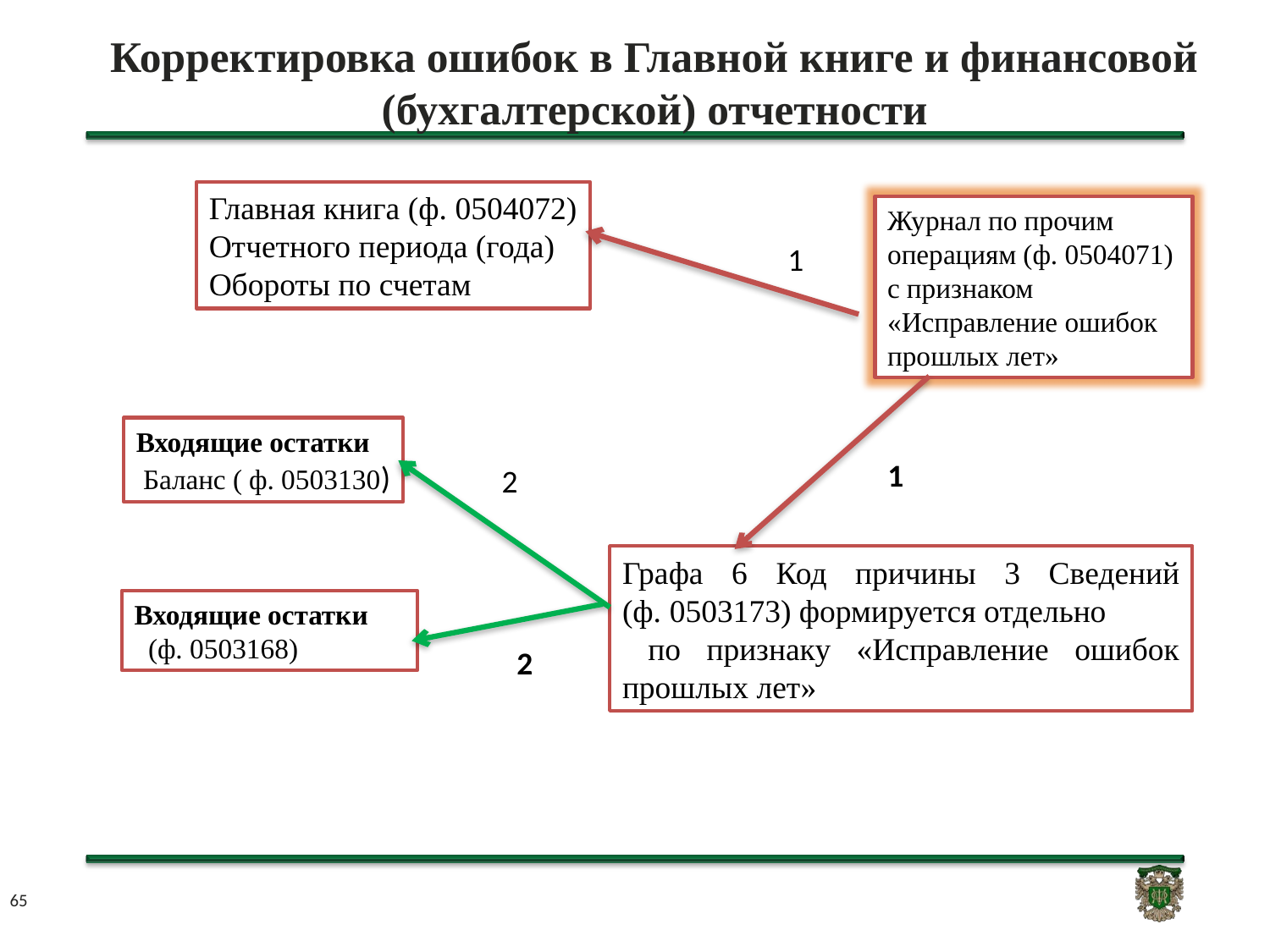

# Корректировка ошибок в Главной книге и финансовой (бухгалтерской) отчетности
Главная книга (ф. 0504072)
Отчетного периода (года)
Обороты по счетам
Журнал по прочим операциям (ф. 0504071) с признаком «Исправление ошибок прошлых лет»
1
Входящие остатки
 Баланс ( ф. 0503130)
1
2
Графа 6 Код причины 3 Сведений (ф. 0503173) формируется отдельно
 по признаку «Исправление ошибок прошлых лет»
Входящие остатки
  (ф. 0503168)
2
65